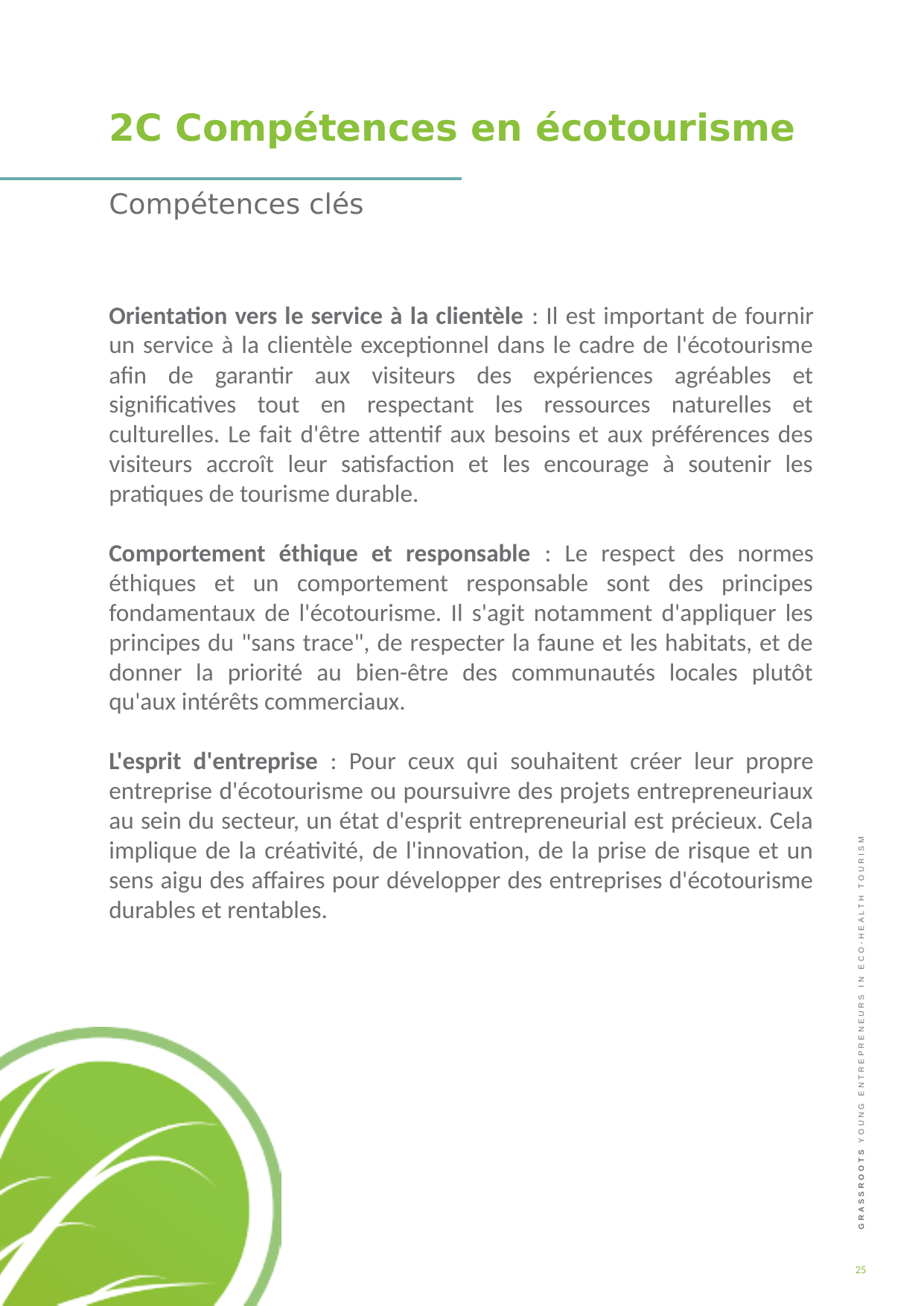

2C Compétences en écotourisme
Compétences clés
Orientation vers le service à la clientèle : Il est important de fournir un service à la clientèle exceptionnel dans le cadre de l'écotourisme afin de garantir aux visiteurs des expériences agréables et significatives tout en respectant les ressources naturelles et culturelles. Le fait d'être attentif aux besoins et aux préférences des visiteurs accroît leur satisfaction et les encourage à soutenir les pratiques de tourisme durable.

Comportement éthique et responsable : Le respect des normes éthiques et un comportement responsable sont des principes fondamentaux de l'écotourisme. Il s'agit notamment d'appliquer les principes du "sans trace", de respecter la faune et les habitats, et de donner la priorité au bien-être des communautés locales plutôt qu'aux intérêts commerciaux.

L'esprit d'entreprise : Pour ceux qui souhaitent créer leur propre entreprise d'écotourisme ou poursuivre des projets entrepreneuriaux au sein du secteur, un état d'esprit entrepreneurial est précieux. Cela implique de la créativité, de l'innovation, de la prise de risque et un sens aigu des affaires pour développer des entreprises d'écotourisme durables et rentables.

25